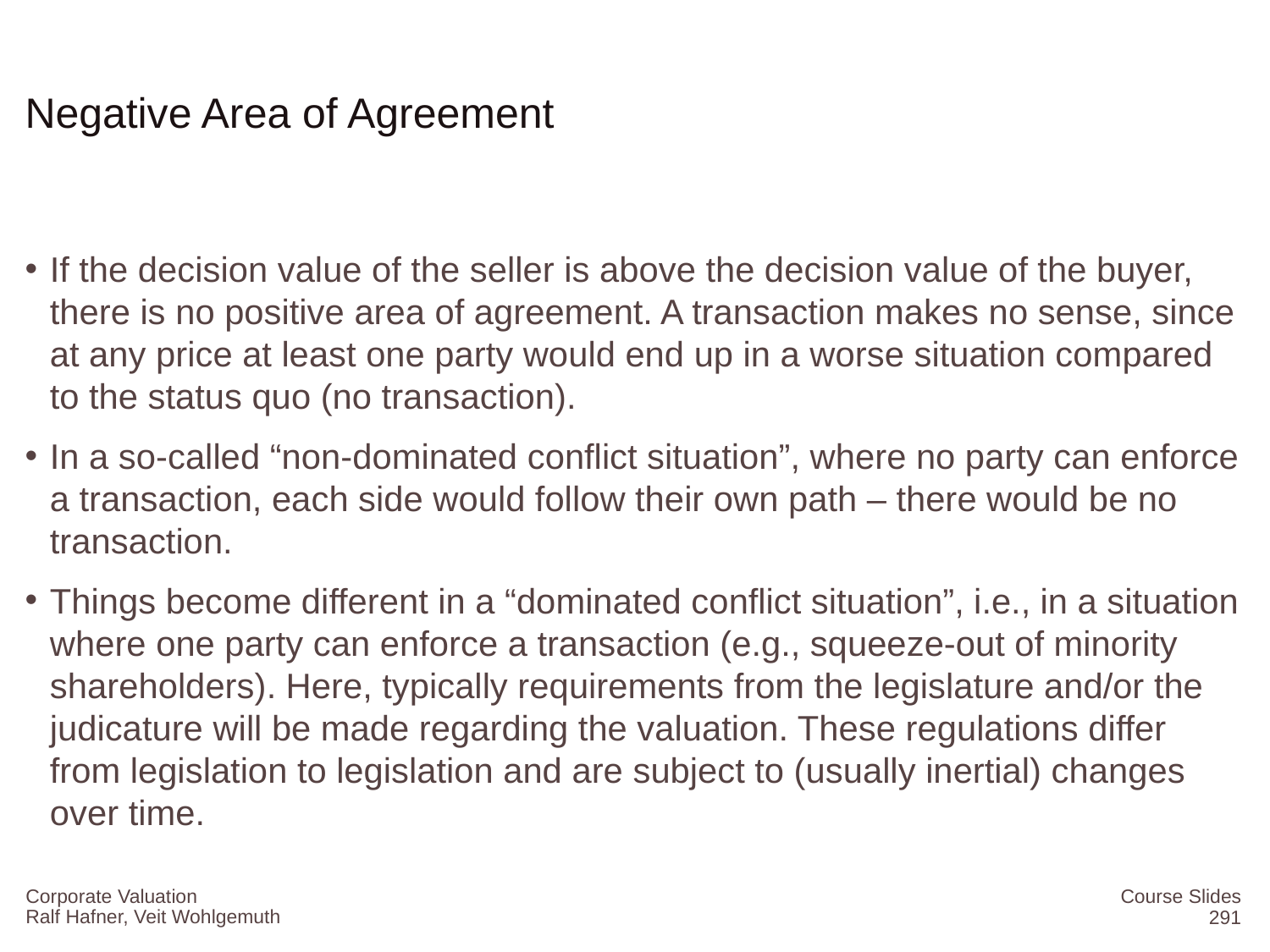

# Negative Area of Agreement
If the decision value of the seller is above the decision value of the buyer, there is no positive area of agreement. A transaction makes no sense, since at any price at least one party would end up in a worse situation compared to the status quo (no transaction).
In a so-called “non-dominated conflict situation”, where no party can enforce a transaction, each side would follow their own path – there would be no transaction.
Things become different in a “dominated conflict situation”, i.e., in a situation where one party can enforce a transaction (e.g., squeeze-out of minority shareholders). Here, typically requirements from the legislature and/or the judicature will be made regarding the valuation. These regulations differ from legislation to legislation and are subject to (usually inertial) changes over time.
Corporate Valuation
Course Slides
291